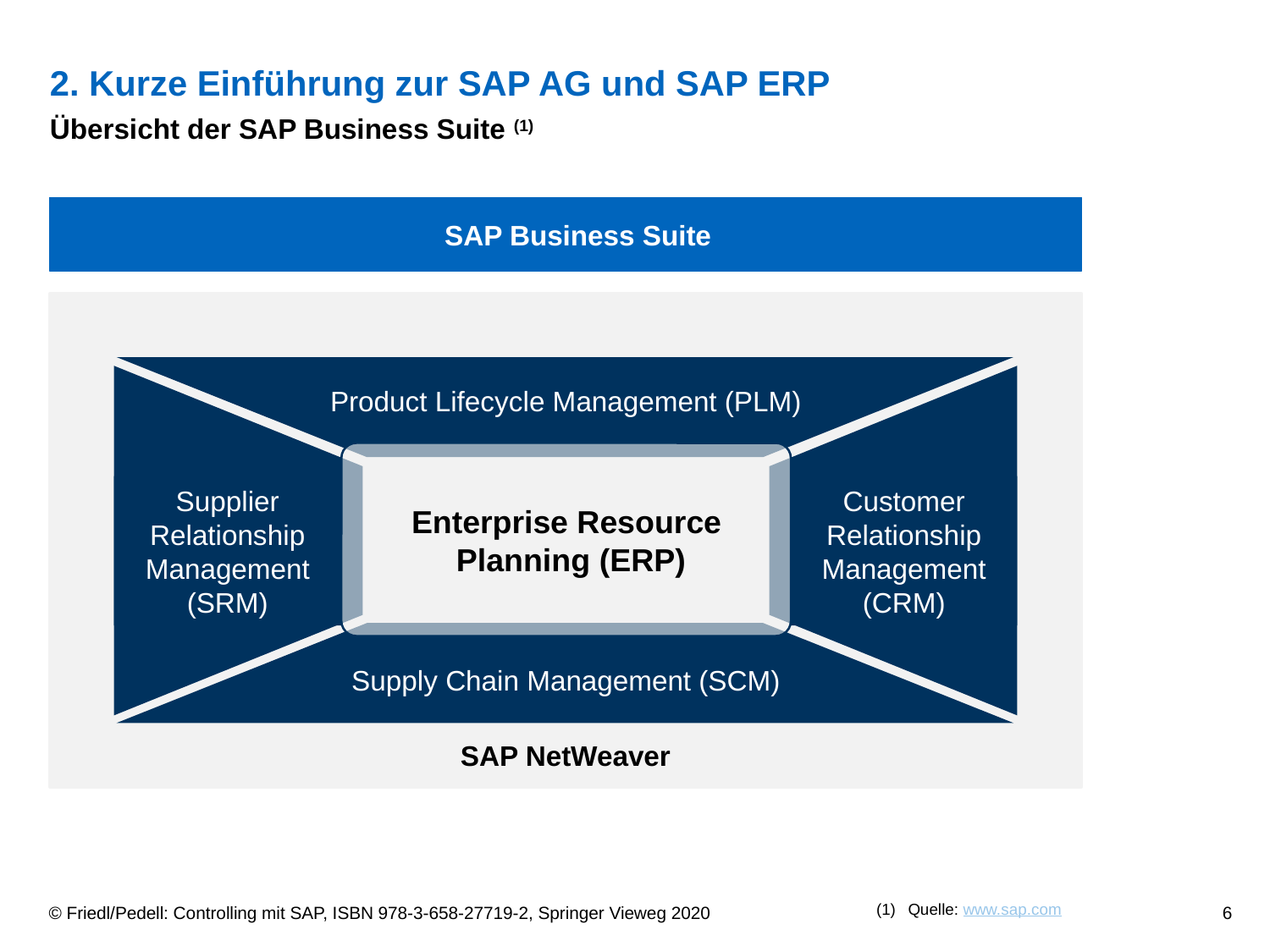

# 2. Kurze Einführung zur SAP AG und SAP ERP
Übersicht der SAP Business Suite (1)
SAP Business Suite

Product Lifecycle Management (PLM)

Supplier
Relationship
Management
(SRM)

Customer
Relationship
Management
(CRM)

Supply Chain Management (SCM)
Enterprise Resource
Planning (ERP)
SAP NetWeaver
Quelle: www.sap.com
© Friedl/Pedell: Controlling mit SAP, ISBN 978-3-658-27719-2, Springer Vieweg 2020
6